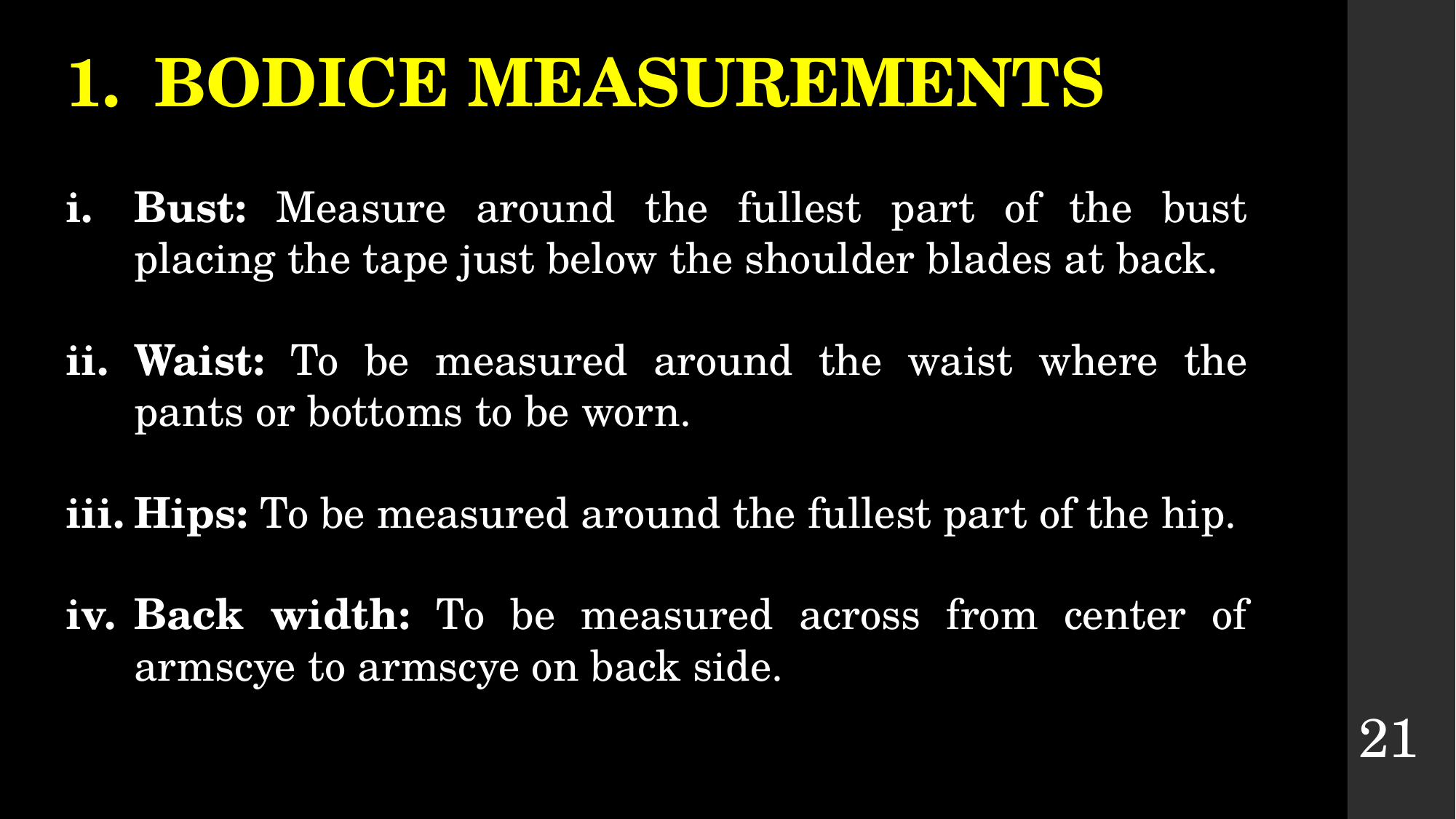

# BODICE MEASUREMENTS
Bust: Measure around the fullest part of the bust placing the tape just below the shoulder blades at back.

Waist: To be measured around the waist where the pants or bottoms to be worn.

Hips: To be measured around the fullest part of the hip.

Back width: To be measured across from center of armscye to armscye on back side.
21